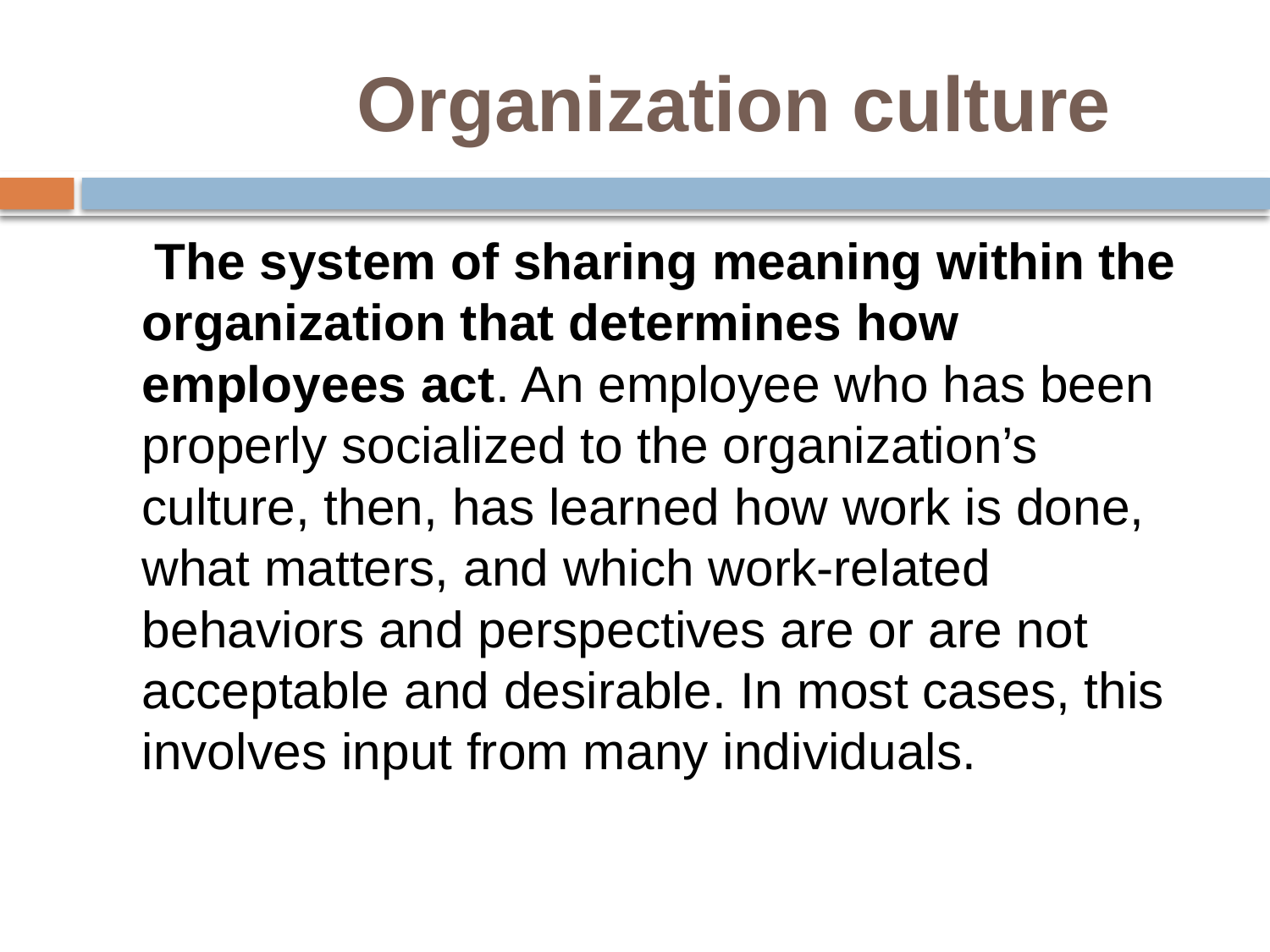

# Organization culture
    The system of sharing meaning within the organization that determines how employees act. An employee who has been properly socialized to the organization’s culture, then, has learned how work is done, what matters, and which work-related behaviors and perspectives are or are not acceptable and desirable. In most cases, this involves input from many individuals.